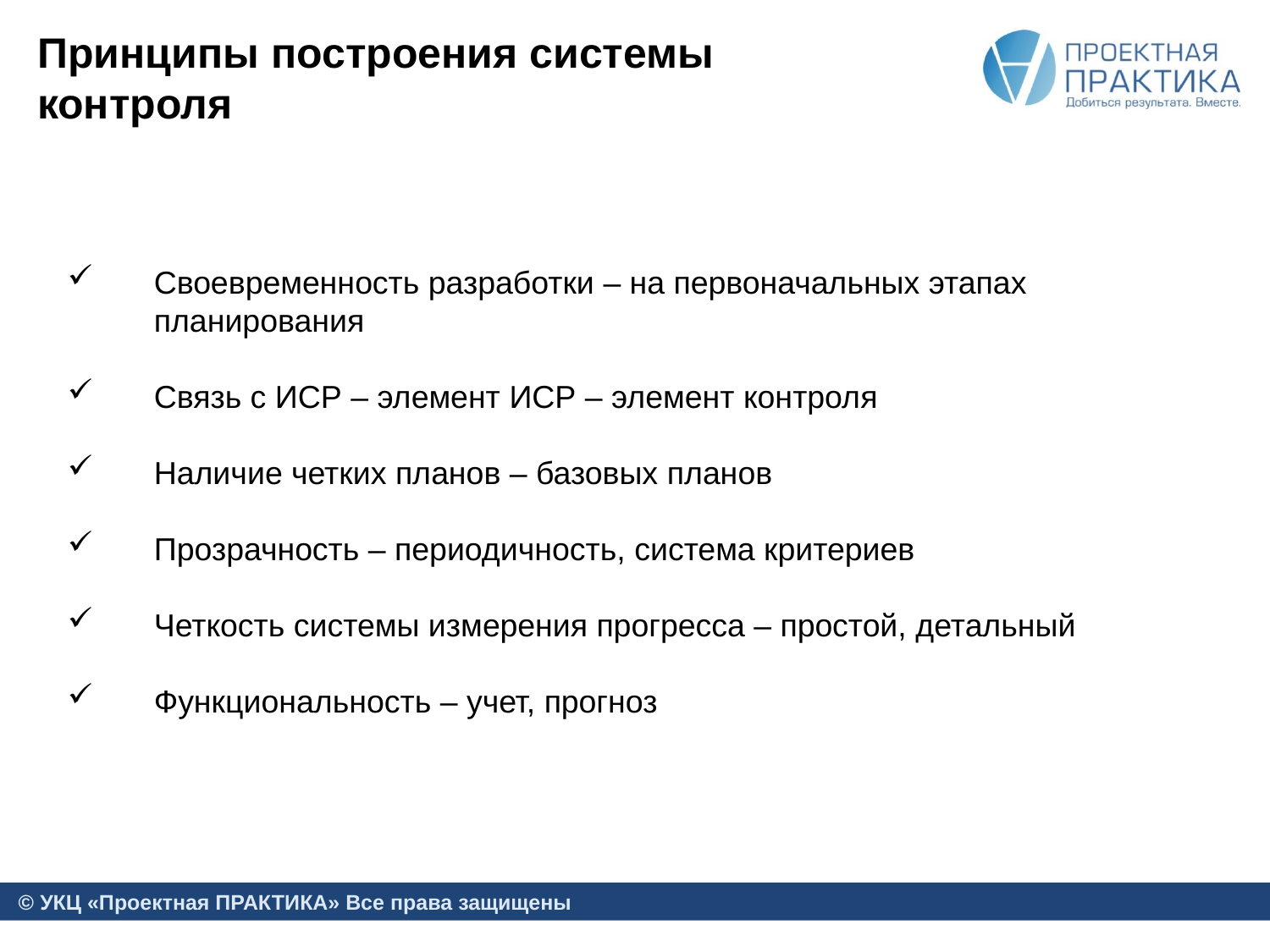

# Принципы построения системы контроля
Своевременность разработки – на первоначальных этапах планирования

Связь с ИСР – элемент ИСР – элемент контроля

Наличие четких планов – базовых планов

Прозрачность – периодичность, система критериев

Четкость системы измерения прогресса – простой, детальный

Функциональность – учет, прогноз